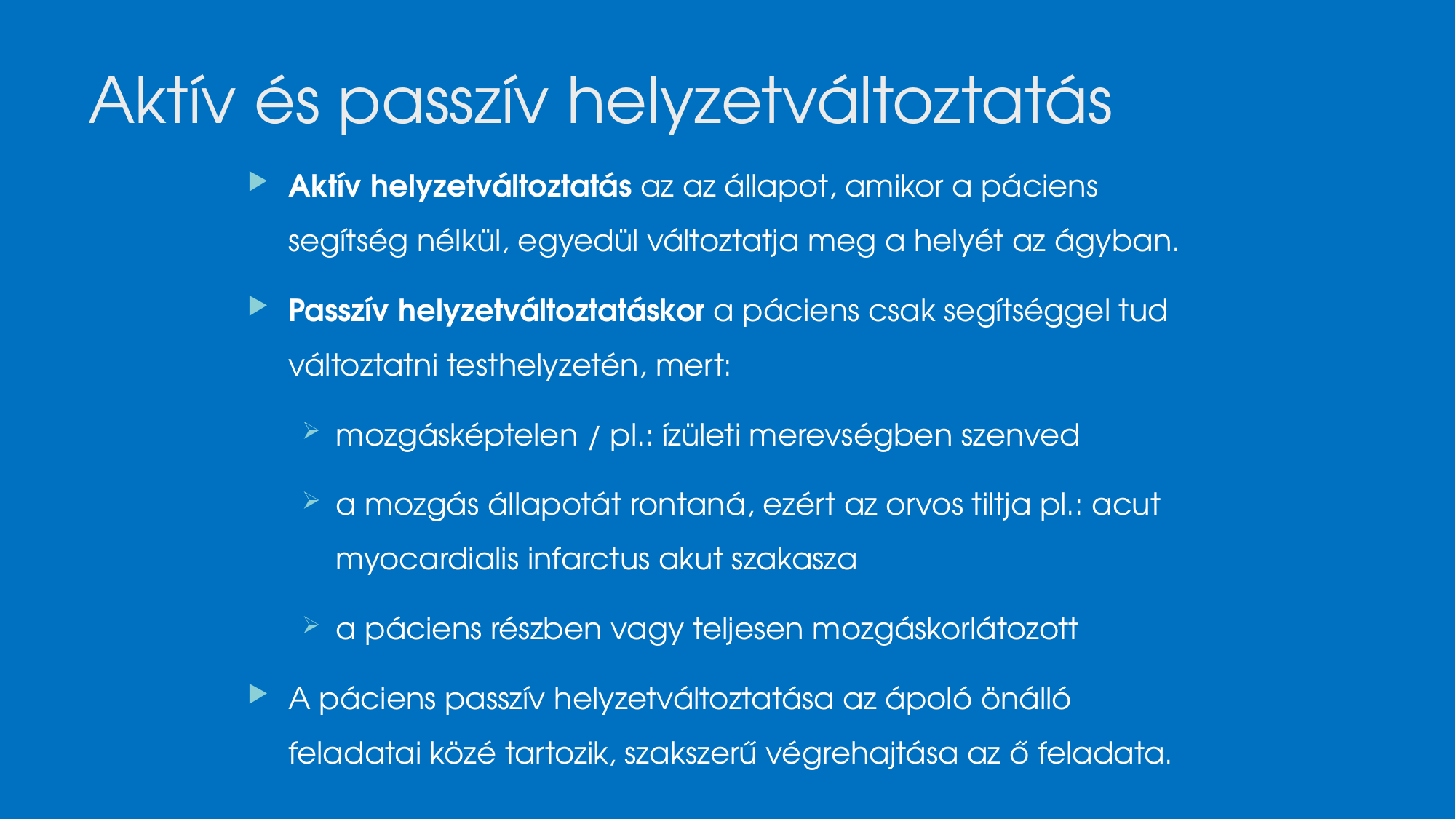

# Aktív és passzív helyzetváltoztatás
Aktív helyzetváltoztatás az az állapot, amikor a páciens segítség nélkül, egyedül változtatja meg a helyét az ágyban.
Passzív helyzetváltoztatáskor a páciens csak segítséggel tud változtatni testhelyzetén, mert:
mozgásképtelen / pl.: ízületi merevségben szenved
a mozgás állapotát rontaná, ezért az orvos tiltja pl.: acut myocardialis infarctus akut szakasza
a páciens részben vagy teljesen mozgáskorlátozott
A páciens passzív helyzetváltoztatása az ápoló önálló feladatai közé tartozik, szakszerű végrehajtása az ő feladata.